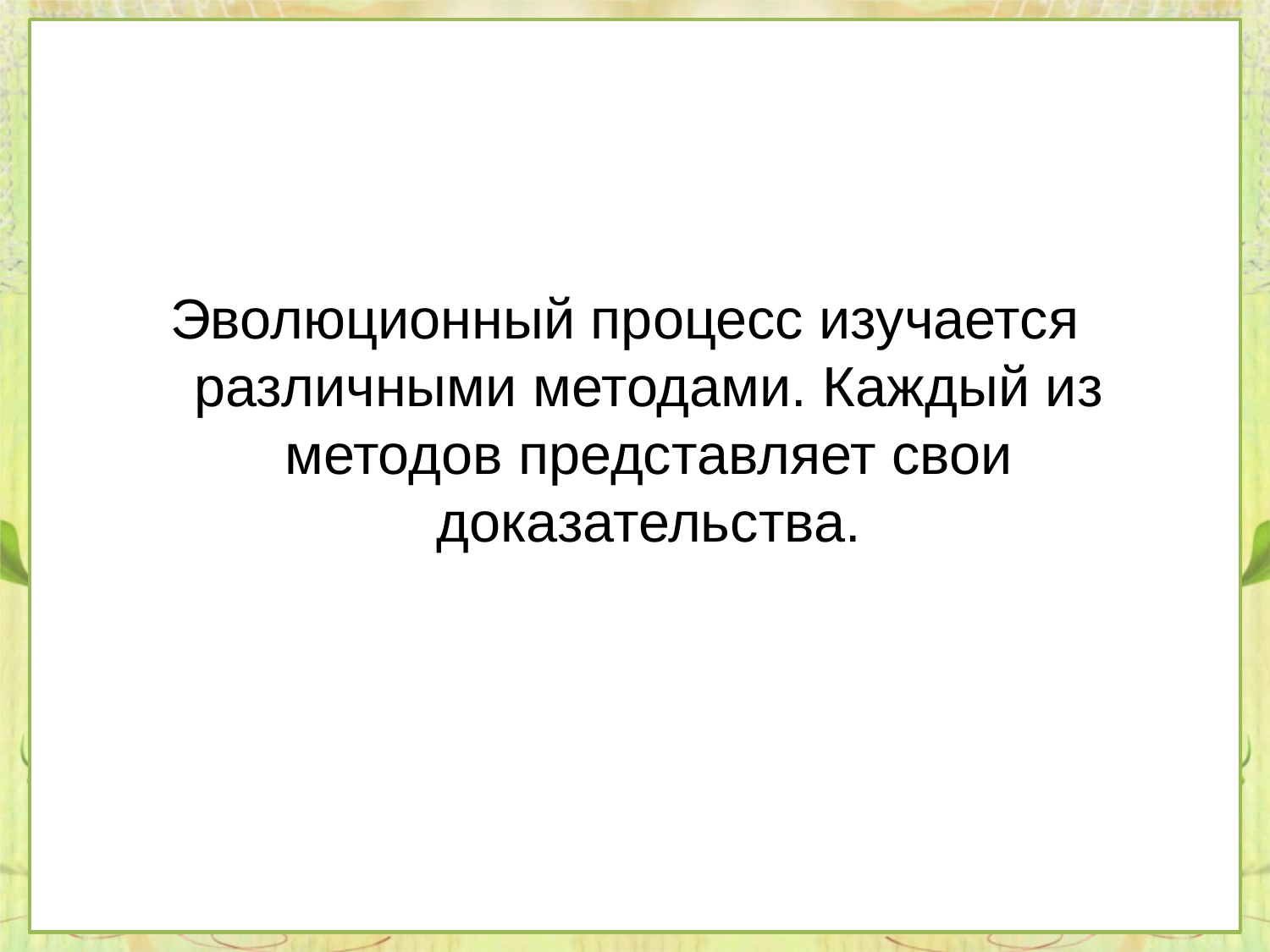

Эволюционный процесс изучается различными методами. Каждый из методов представляет свои доказательства.